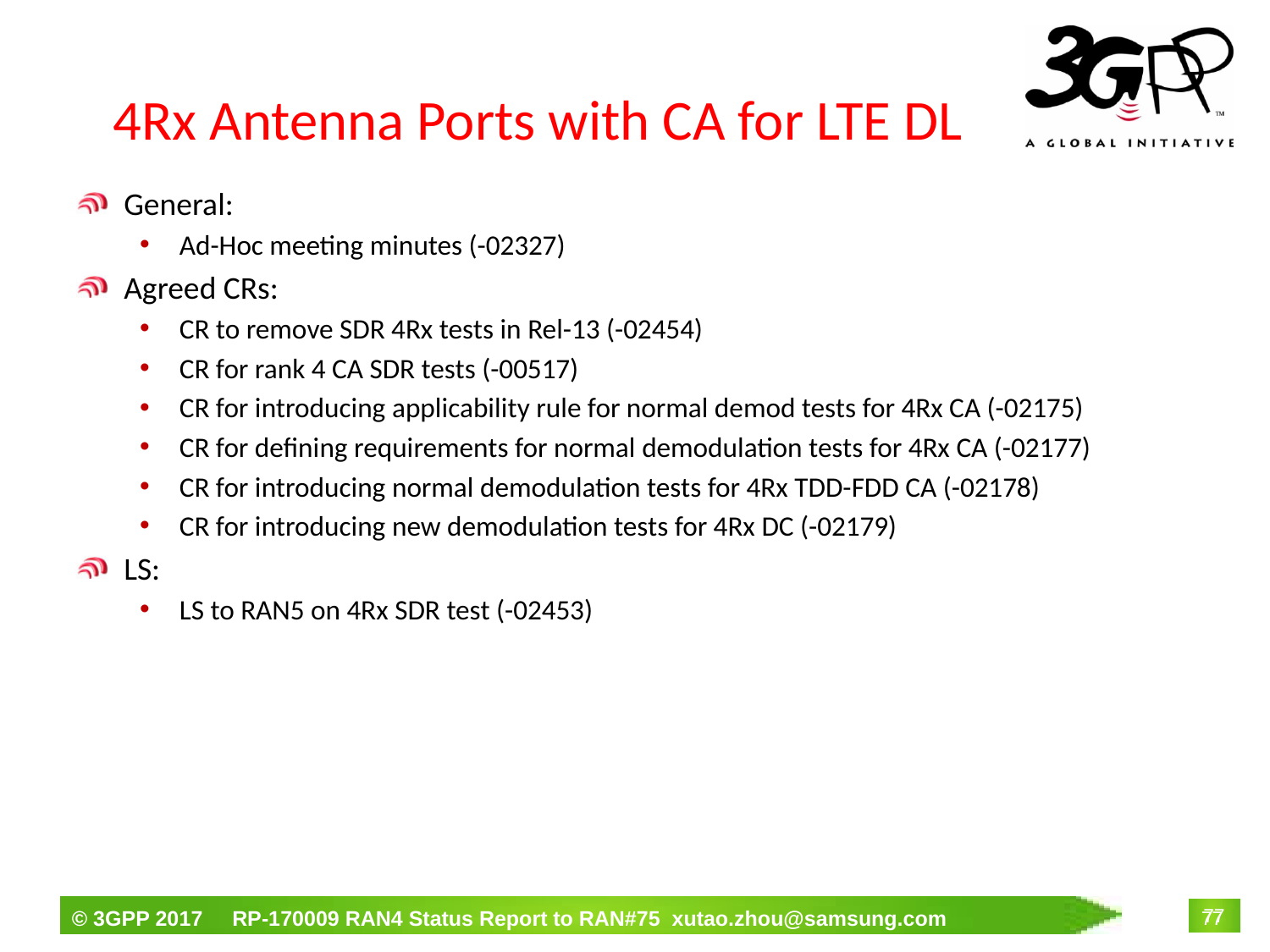

# 4Rx Antenna Ports with CA for LTE DL
General:
Ad-Hoc meeting minutes (-02327)
Agreed CRs:
CR to remove SDR 4Rx tests in Rel-13 (-02454)
CR for rank 4 CA SDR tests (-00517)
CR for introducing applicability rule for normal demod tests for 4Rx CA (-02175)
CR for defining requirements for normal demodulation tests for 4Rx CA (-02177)
CR for introducing normal demodulation tests for 4Rx TDD-FDD CA (-02178)
CR for introducing new demodulation tests for 4Rx DC (-02179)
LS:
LS to RAN5 on 4Rx SDR test (-02453)

77